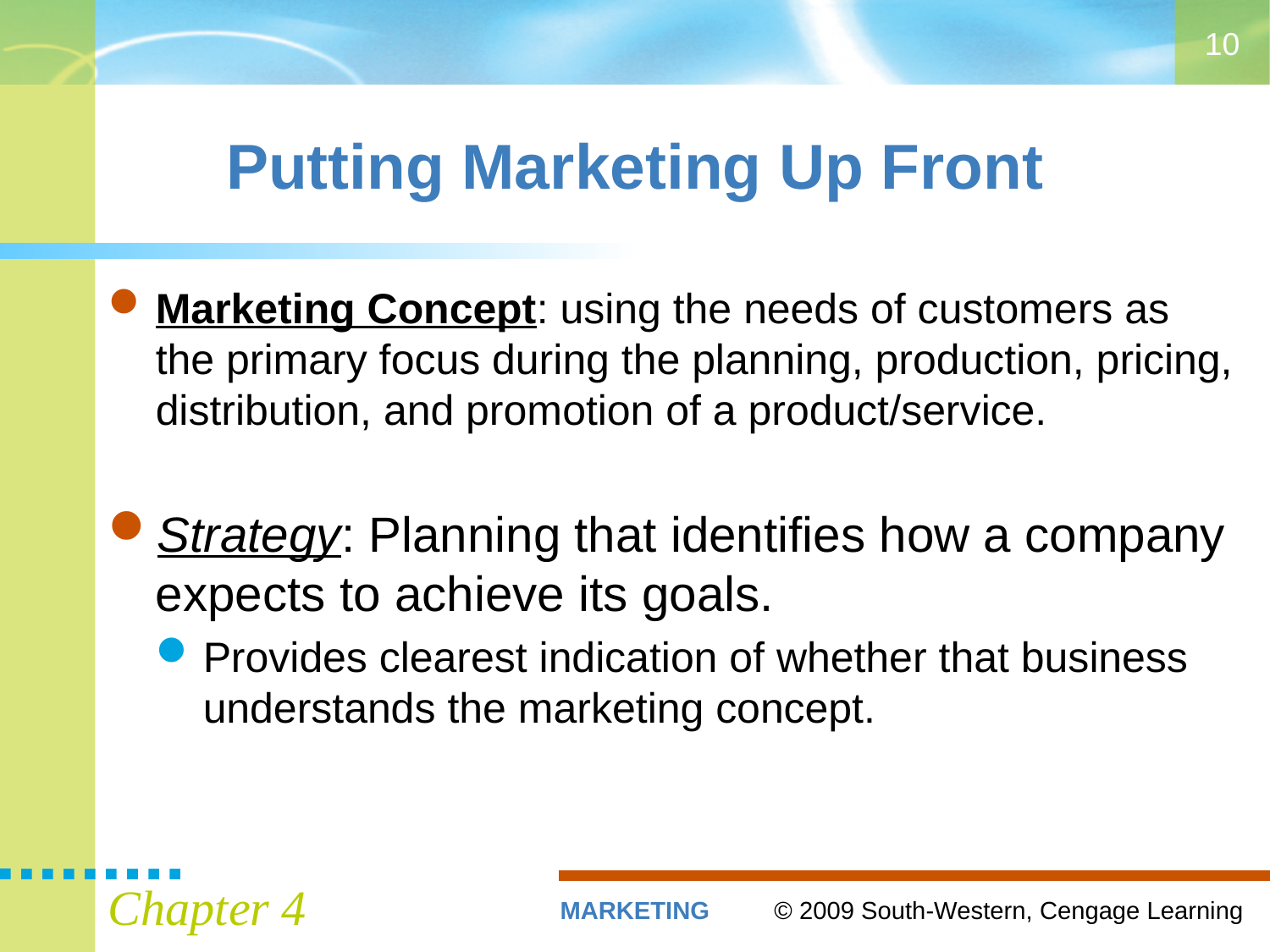

10
# Putting Marketing Up Front
Marketing Concept: using the needs of customers as the primary focus during the planning, production, pricing, distribution, and promotion of a product/service.

Strategy: Planning that identifies how a company expects to achieve its goals.
Provides clearest indication of whether that business understands the marketing concept.
Chapter 4